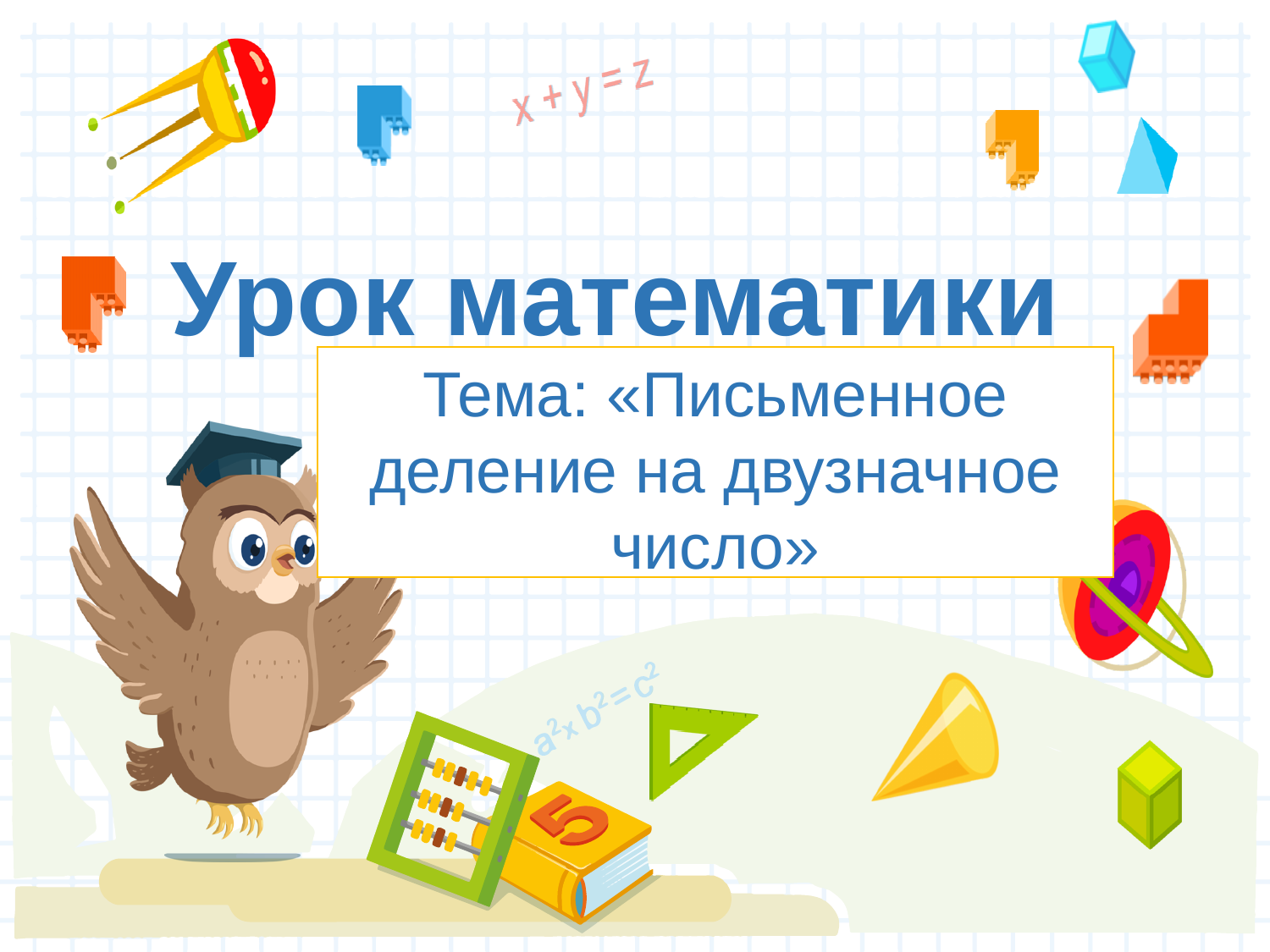

# Урок математики
Тема: «Письменное деление на двузначное число»